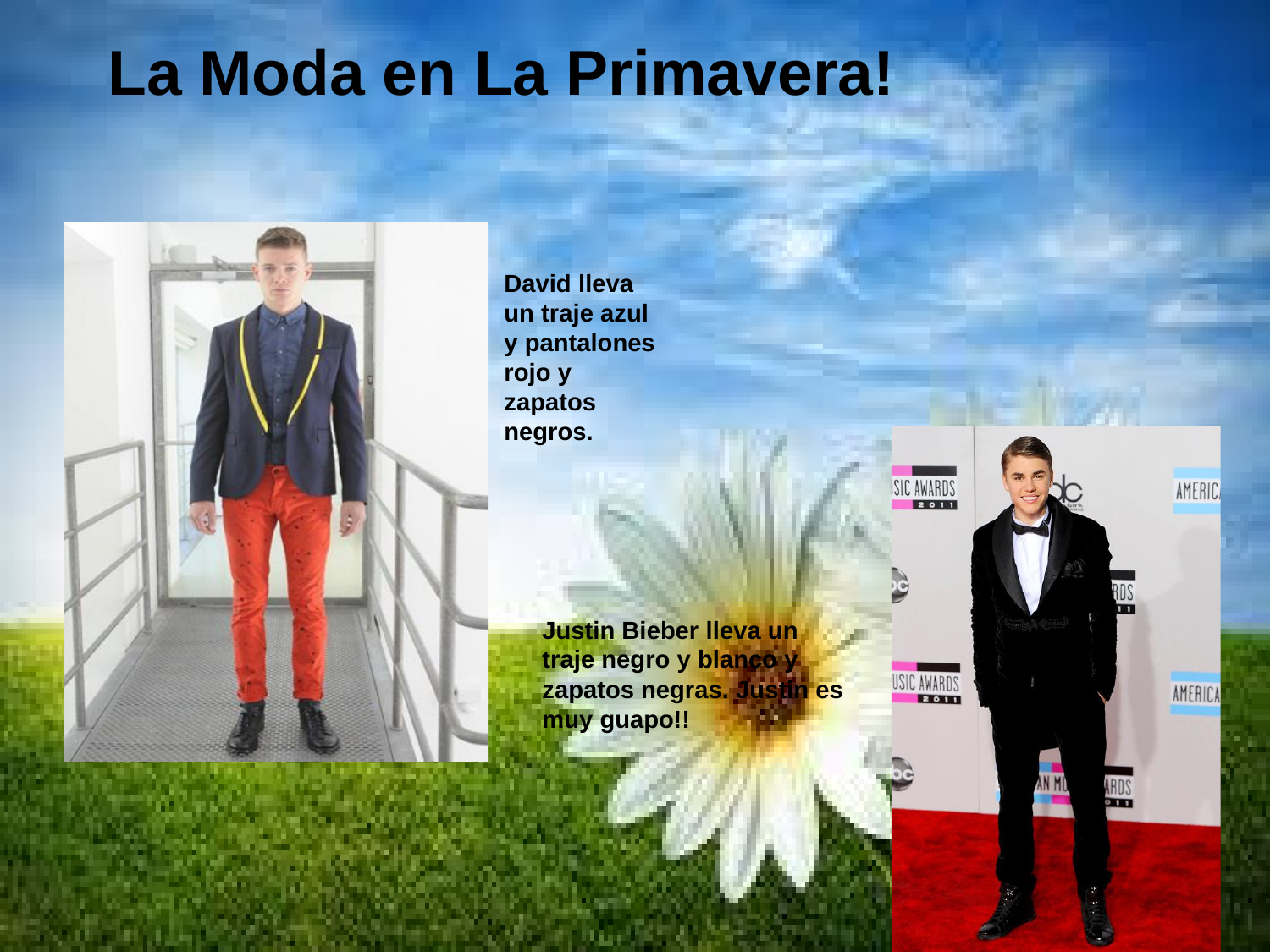

# La Moda en La Primavera!

David lleva un traje azul y pantalones rojo y zapatos negros.

Justin Bieber lleva un traje negro y blanco y zapatos negras. Justin es muy guapo!!